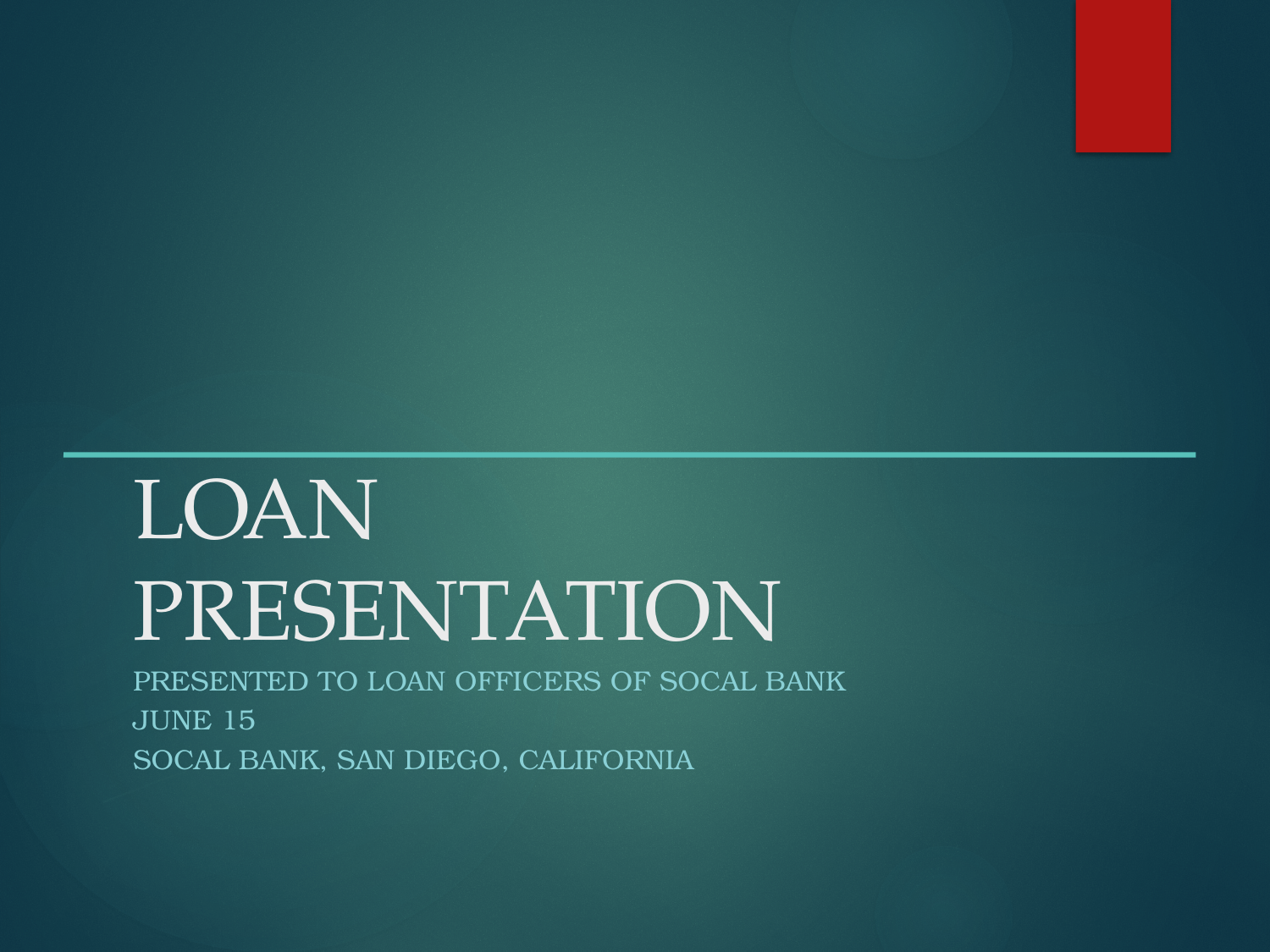

# LOAN PRESENTATION

Presented to Loan Officers of SoCal Bank
June 15
SoCal Bank, San Diego, California